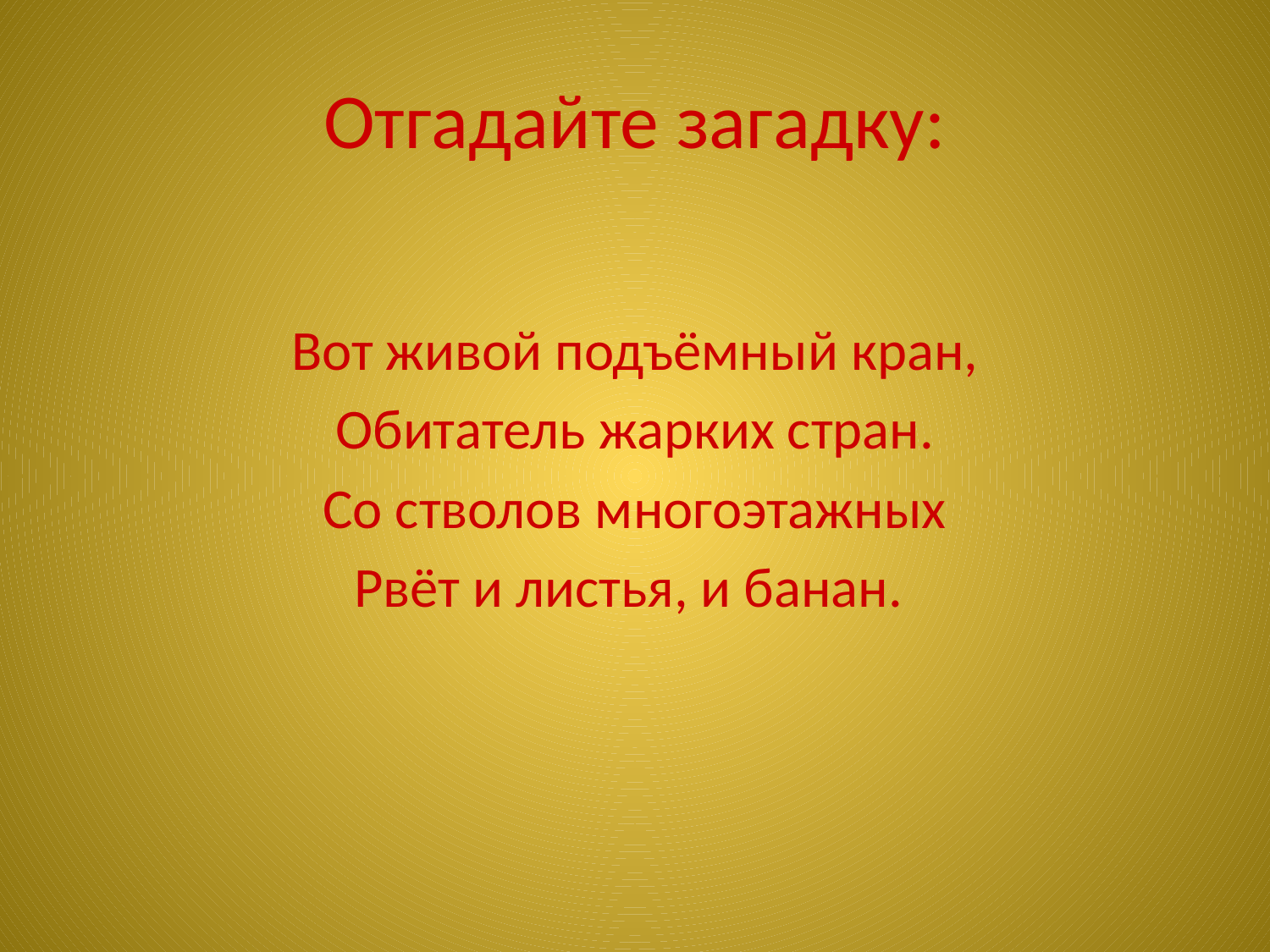

# Отгадайте загадку:
Вот живой подъёмный кран,
Обитатель жарких стран.
Со стволов многоэтажных
Рвёт и листья, и банан.